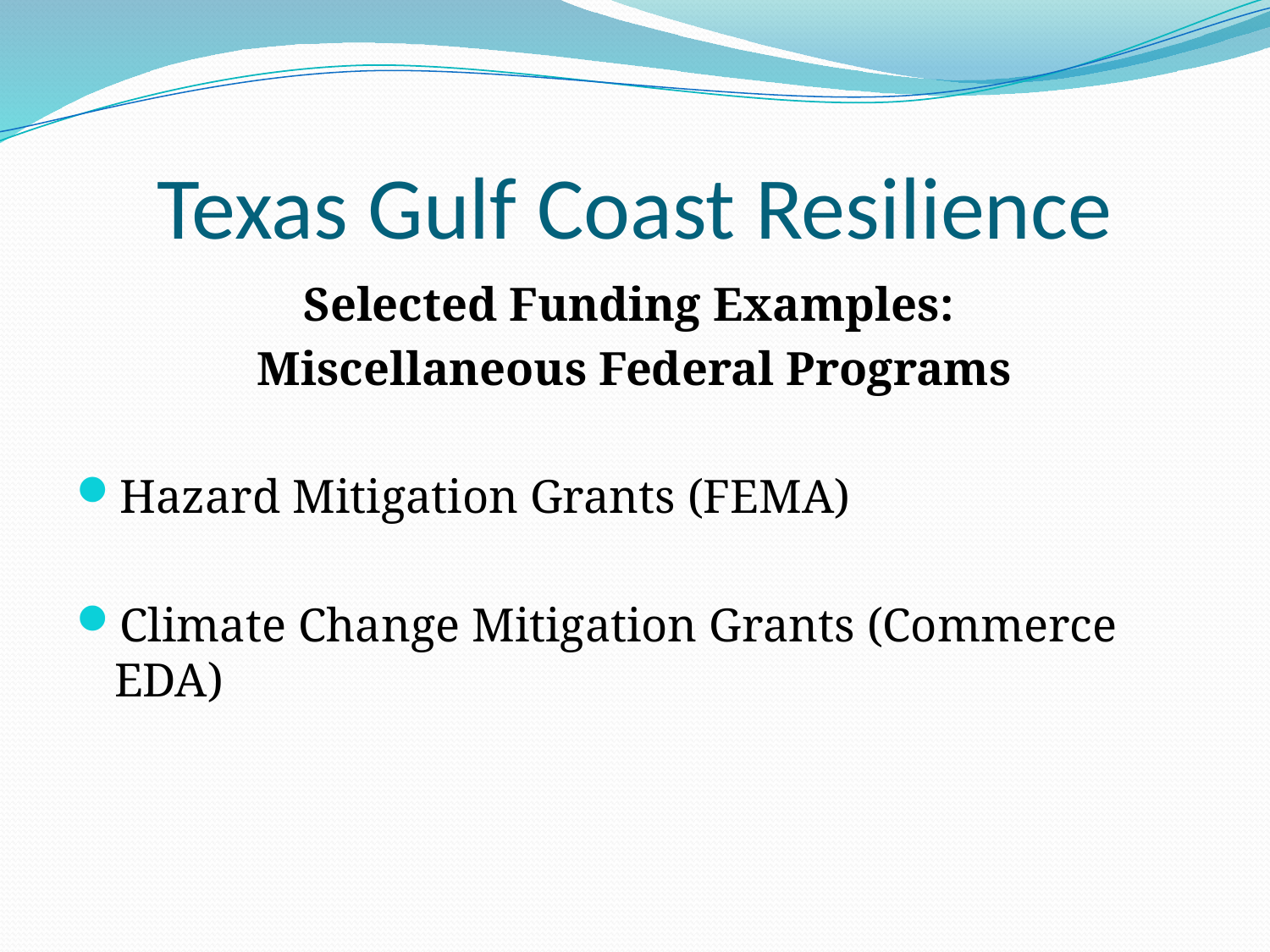

# Texas Gulf Coast Resilience
Selected Funding Examples:
Miscellaneous Federal Programs

Hazard Mitigation Grants (FEMA)

Climate Change Mitigation Grants (Commerce EDA)